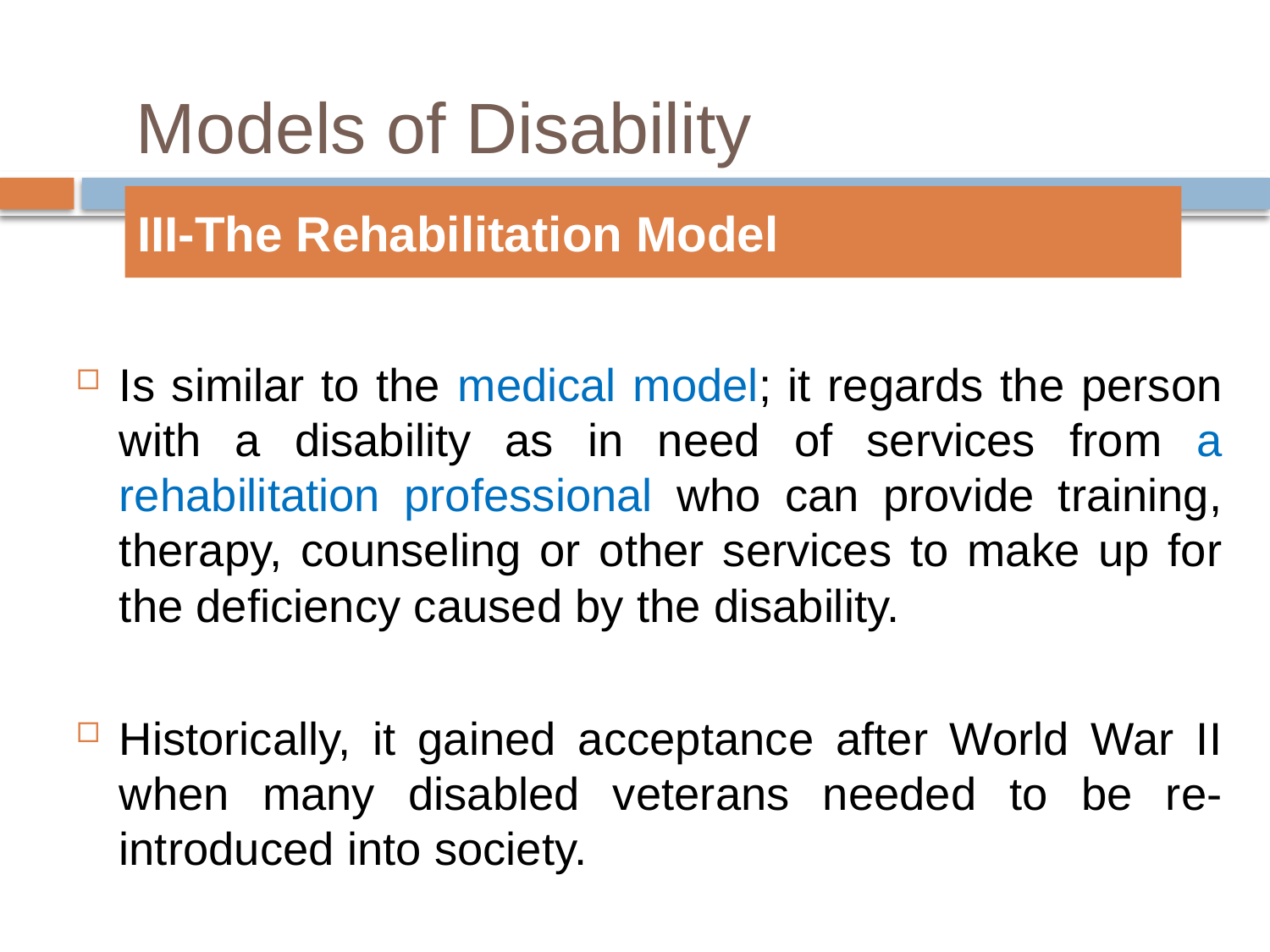

# Models of Disability
III-The Rehabilitation Model
Is similar to the medical model; it regards the person with a disability as in need of services from a rehabilitation professional who can provide training, therapy, counseling or other services to make up for the deficiency caused by the disability.

Historically, it gained acceptance after World War II when many disabled veterans needed to be re-introduced into society.